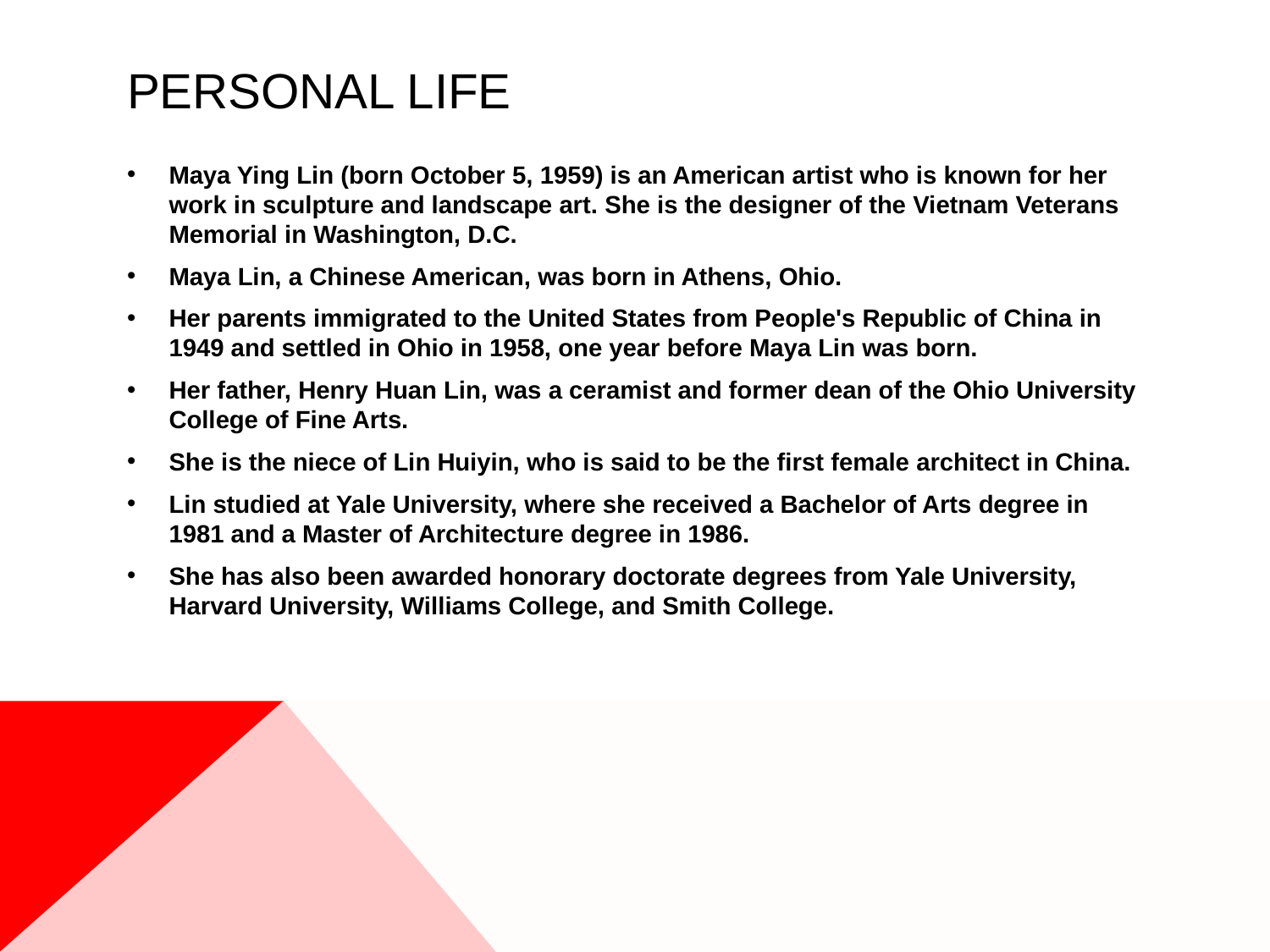

# Personal Life
Maya Ying Lin (born October 5, 1959) is an American artist who is known for her work in sculpture and landscape art. She is the designer of the Vietnam Veterans Memorial in Washington, D.C.
Maya Lin, a Chinese American, was born in Athens, Ohio.
Her parents immigrated to the United States from People's Republic of China in 1949 and settled in Ohio in 1958, one year before Maya Lin was born.
Her father, Henry Huan Lin, was a ceramist and former dean of the Ohio University College of Fine Arts.
She is the niece of Lin Huiyin, who is said to be the first female architect in China.
Lin studied at Yale University, where she received a Bachelor of Arts degree in 1981 and a Master of Architecture degree in 1986.
She has also been awarded honorary doctorate degrees from Yale University, Harvard University, Williams College, and Smith College.